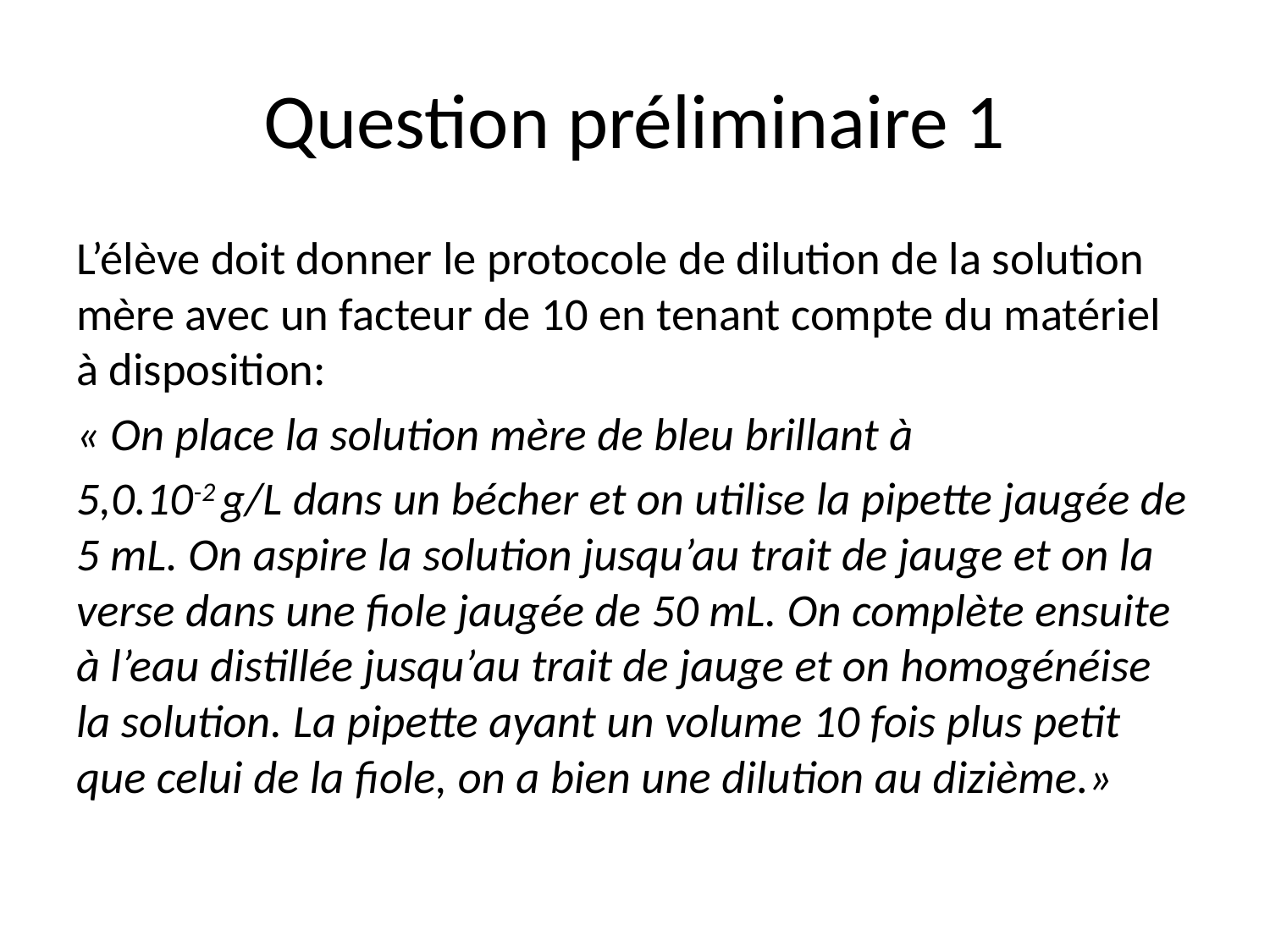

# Question préliminaire 1
L’élève doit donner le protocole de dilution de la solution mère avec un facteur de 10 en tenant compte du matériel à disposition:
« On place la solution mère de bleu brillant à
5,0.10-2 g/L dans un bécher et on utilise la pipette jaugée de 5 mL. On aspire la solution jusqu’au trait de jauge et on la verse dans une fiole jaugée de 50 mL. On complète ensuite à l’eau distillée jusqu’au trait de jauge et on homogénéise la solution. La pipette ayant un volume 10 fois plus petit que celui de la fiole, on a bien une dilution au dizième.»